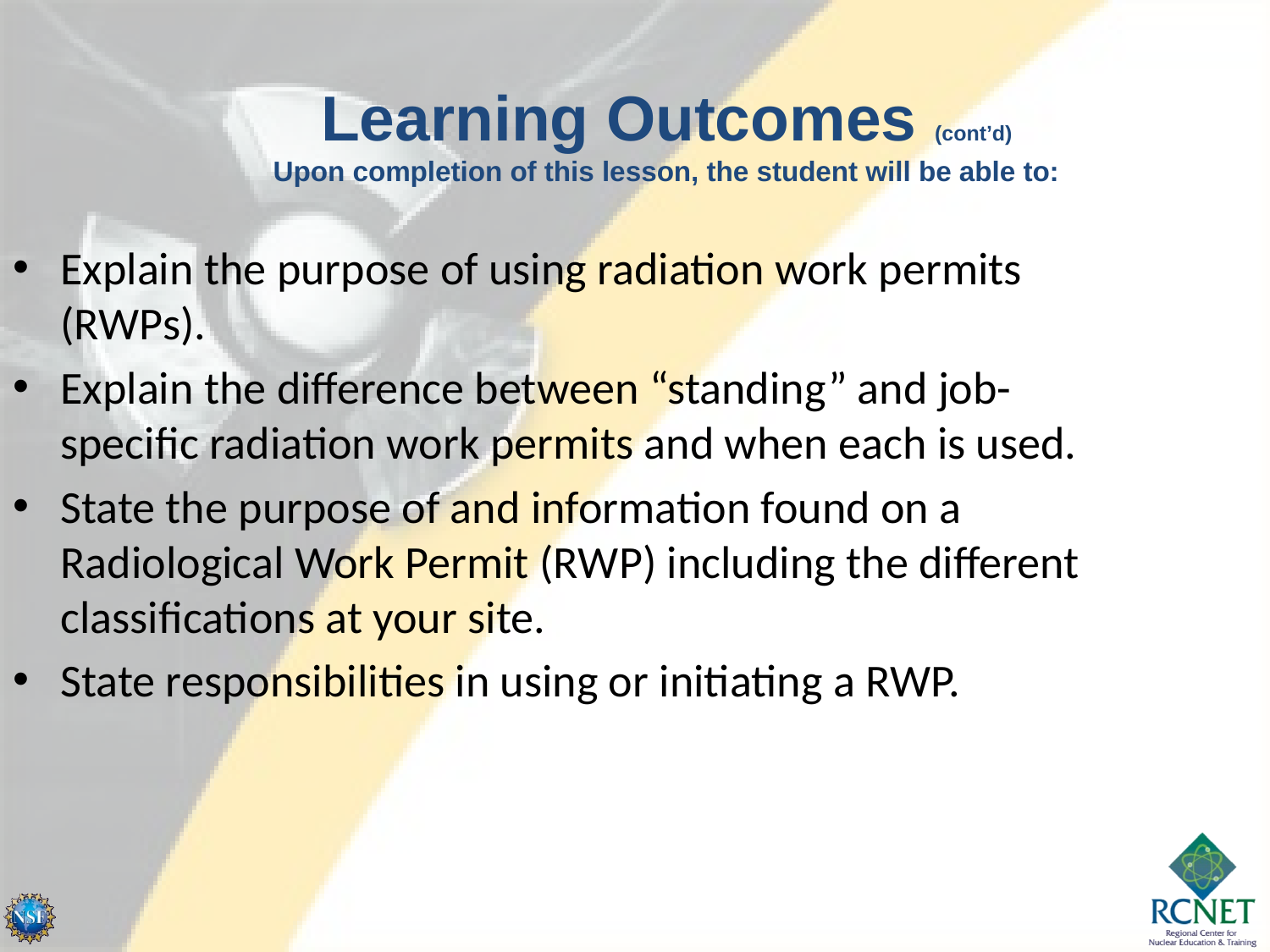

Learning Outcomes (cont’d)
Upon completion of this lesson, the student will be able to:
Explain the purpose of using radiation work permits (RWPs).
Explain the difference between “standing” and job-specific radiation work permits and when each is used.
State the purpose of and information found on a Radiological Work Permit (RWP) including the different classifications at your site.
State responsibilities in using or initiating a RWP.